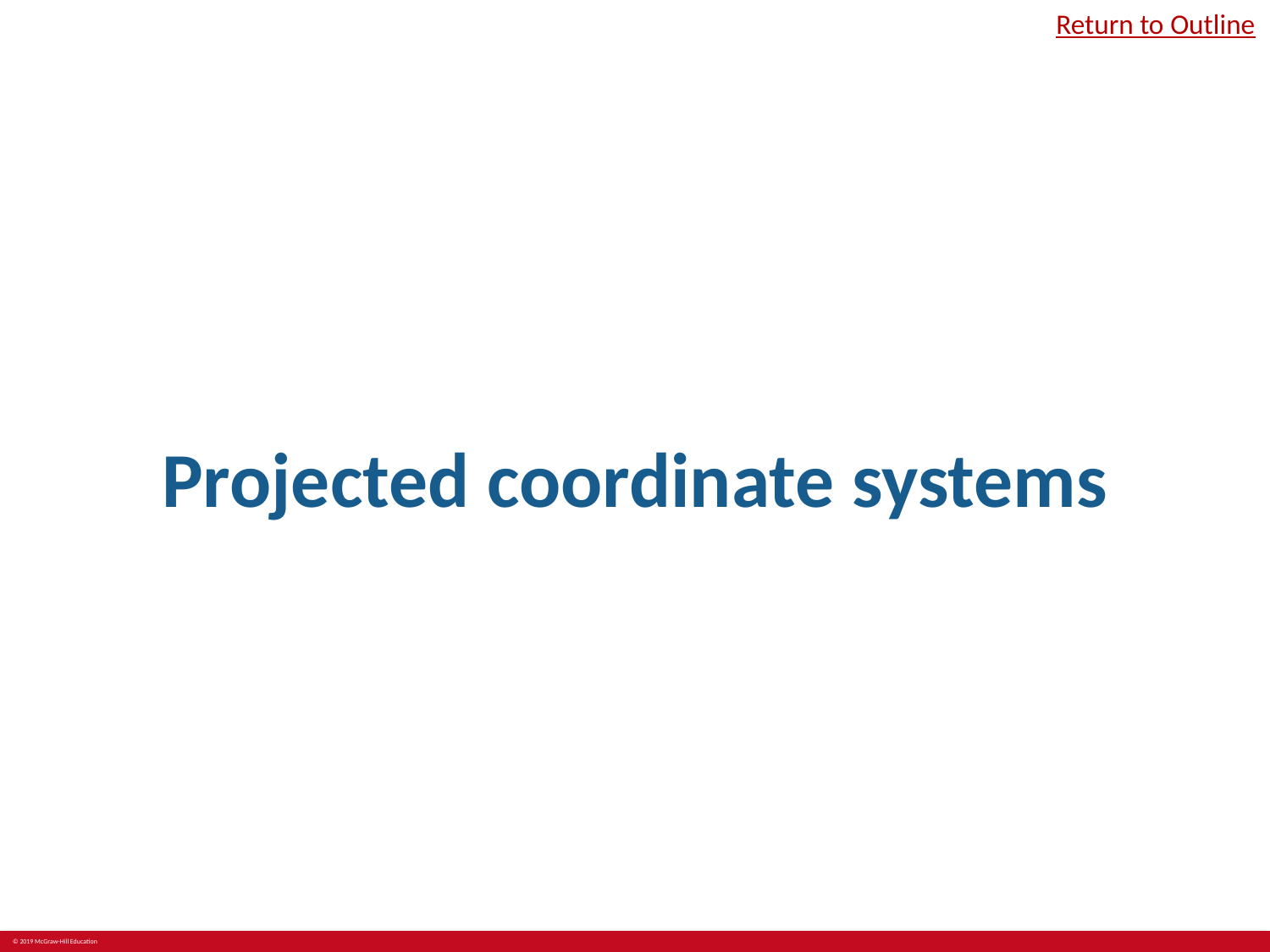

Return to Outline
# Projected coordinate systems